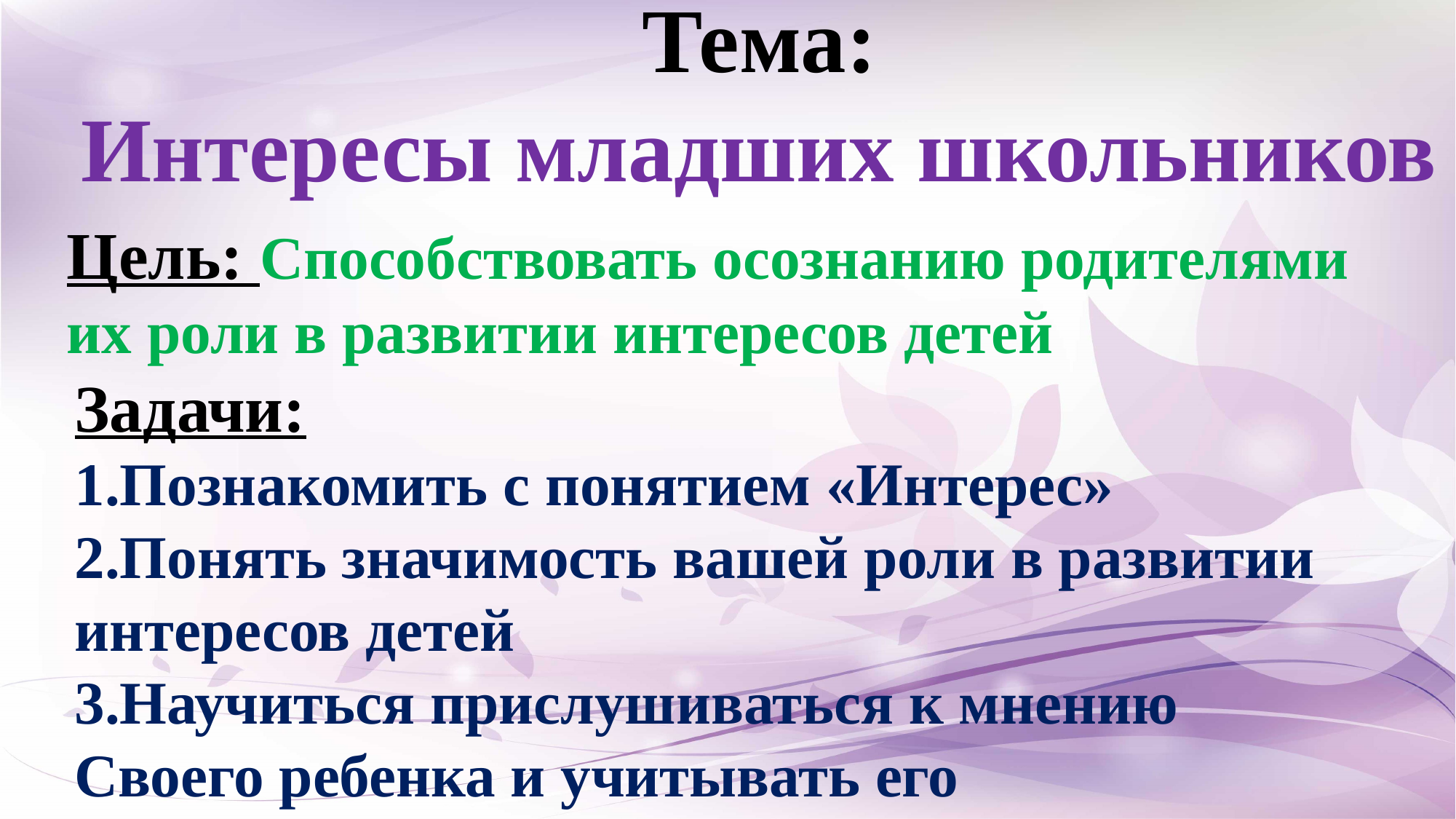

Тема:
Интересы младших школьников
Цель: Способствовать осознанию родителями их роли в развитии интересов детей
Задачи:
1.Познакомить с понятием «Интерес»
2.Понять значимость вашей роли в развитии интересов детей
3.Научиться прислушиваться к мнению
Своего ребенка и учитывать его